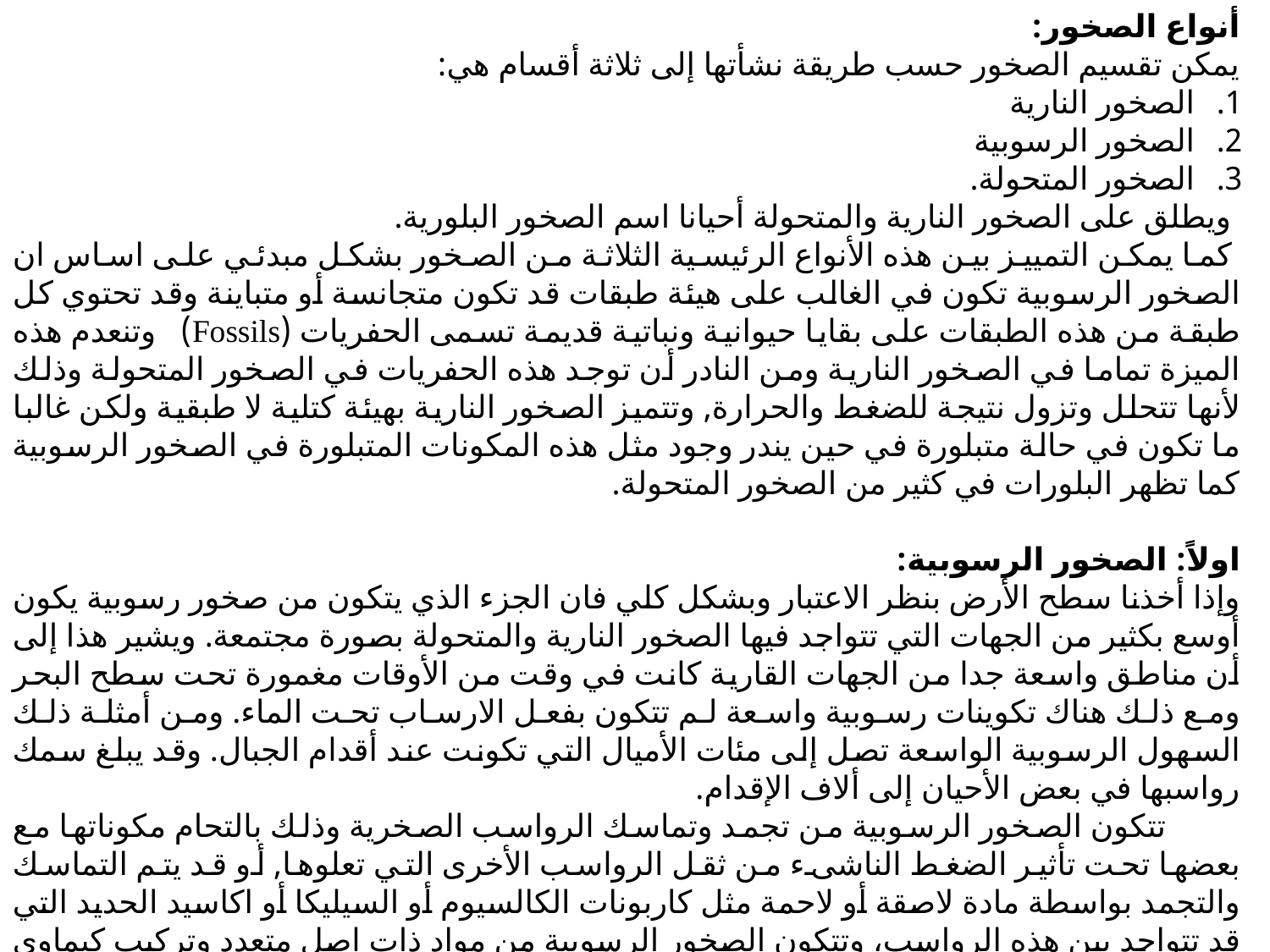

أنواع الصخور:
	يمكن تقسيم الصخور حسب طريقة نشأتها إلى ثلاثة أقسام هي:
الصخور النارية
الصخور الرسوبية
الصخور المتحولة.
 ويطلق على الصخور النارية والمتحولة أحيانا اسم الصخور البلورية.
	 كما يمكن التمييز بين هذه الأنواع الرئيسية الثلاثة من الصخور بشكل مبدئي على اساس ان الصخور الرسوبية تكون في الغالب على هيئة طبقات قد تكون متجانسة أو متباينة وقد تحتوي كل طبقة من هذه الطبقات على بقايا حيوانية ونباتية قديمة تسمى الحفريات (Fossils)   وتنعدم هذه الميزة تماما في الصخور النارية ومن النادر أن توجد هذه الحفريات في الصخور المتحولة وذلك لأنها تتحلل وتزول نتيجة للضغط والحرارة, وتتميز الصخور النارية بهيئة كتلية لا طبقية ولكن غالبا ما تكون في حالة متبلورة في حين يندر وجود مثل هذه المكونات المتبلورة في الصخور الرسوبية كما تظهر البلورات في كثير من الصخور المتحولة.

اولاً: الصخور الرسوبية:
	وإذا أخذنا سطح الأرض بنظر الاعتبار وبشكل كلي فان الجزء الذي يتكون من صخور رسوبية يكون أوسع بكثير من الجهات التي تتواجد فيها الصخور النارية والمتحولة بصورة مجتمعة. ويشير هذا إلى أن مناطق واسعة جدا من الجهات القارية كانت في وقت من الأوقات مغمورة تحت سطح البحر ومع ذلك هناك تكوينات رسوبية واسعة لم تتكون بفعل الارساب تحت الماء. ومن أمثلة ذلك السهول الرسوبية الواسعة تصل إلى مئات الأميال التي تكونت عند أقدام الجبال. وقد يبلغ سمك رواسبها في بعض الأحيان إلى ألاف الإقدام.
         تتكون الصخور الرسوبية من تجمد وتماسك الرواسب الصخرية وذلك بالتحام مكوناتها مع بعضها تحت تأثير الضغط الناشىء من ثقل الرواسب الأخرى التي تعلوها, أو قد يتم التماسك والتجمد بواسطة مادة لاصقة أو لاحمة مثل كاربونات الكالسيوم أو السيليكا أو اكاسيد الحديد التي قد تتواجد بين هذه الرواسب، وتتكون الصخور الرسوبية من مواد ذات اصل متعدد وتركيب كيماوي أو معدني متباين وتحت ظروف متنوعة وبيئات مختلفة, وتؤدي مثل هذه الوضعية إلى تعدد أنواع هذه الصخور وتقسم الصخور الرسوبية حسب طريقة تكوينها وظروف نشأتها